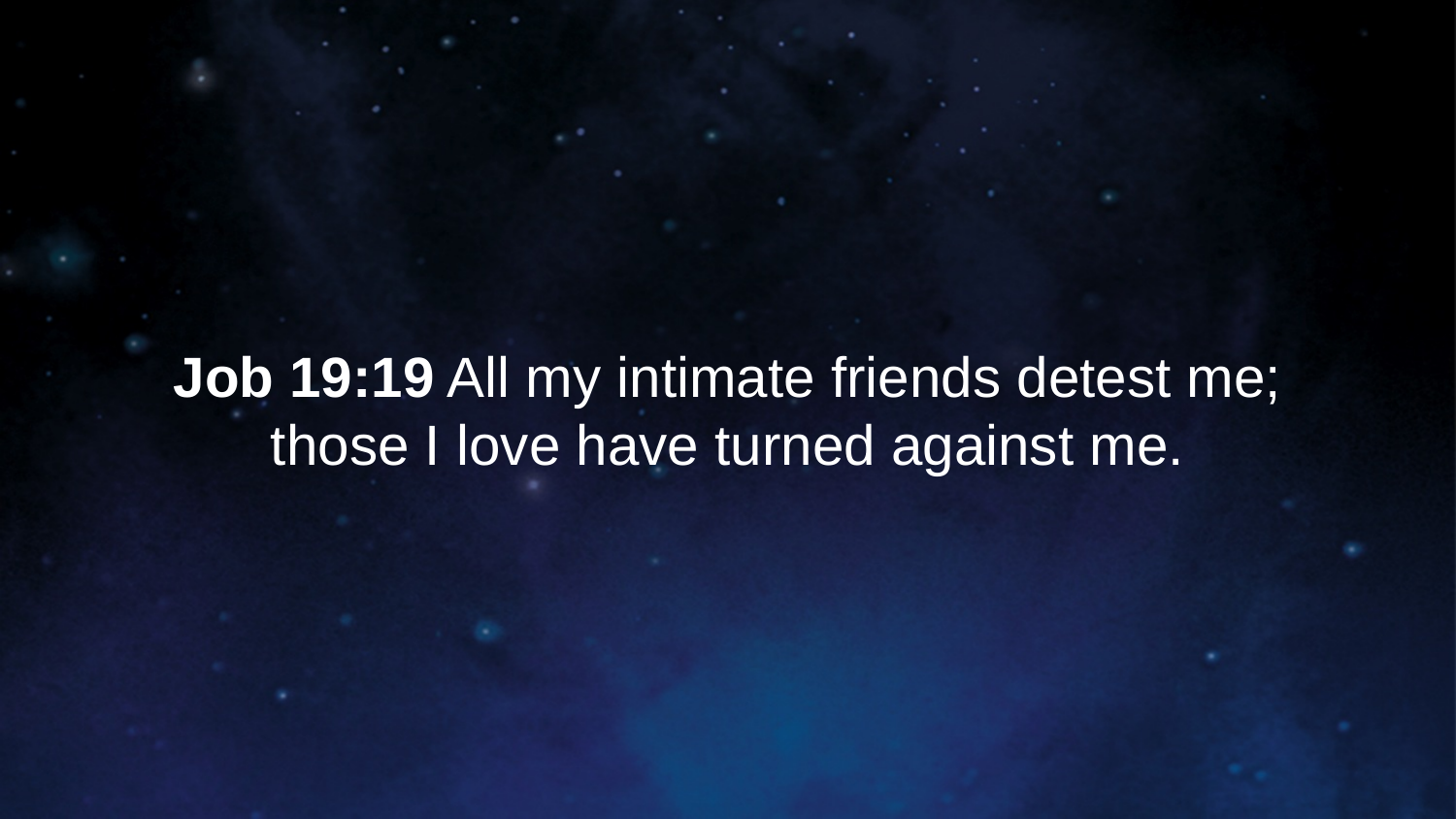

# Job 19:19 All my intimate friends detest me; those I love have turned against me.